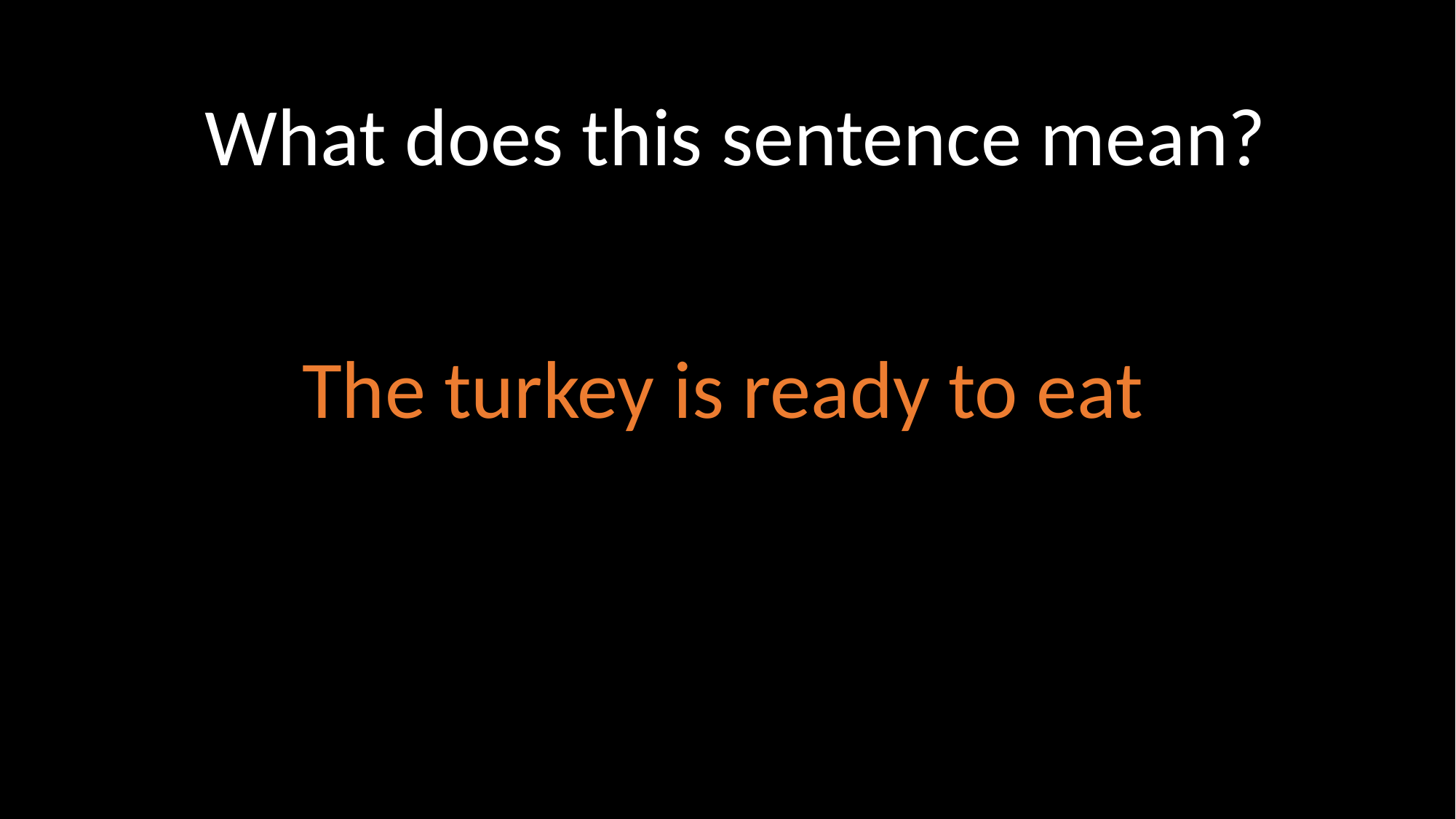

What does this sentence mean?
The turkey is ready to eat